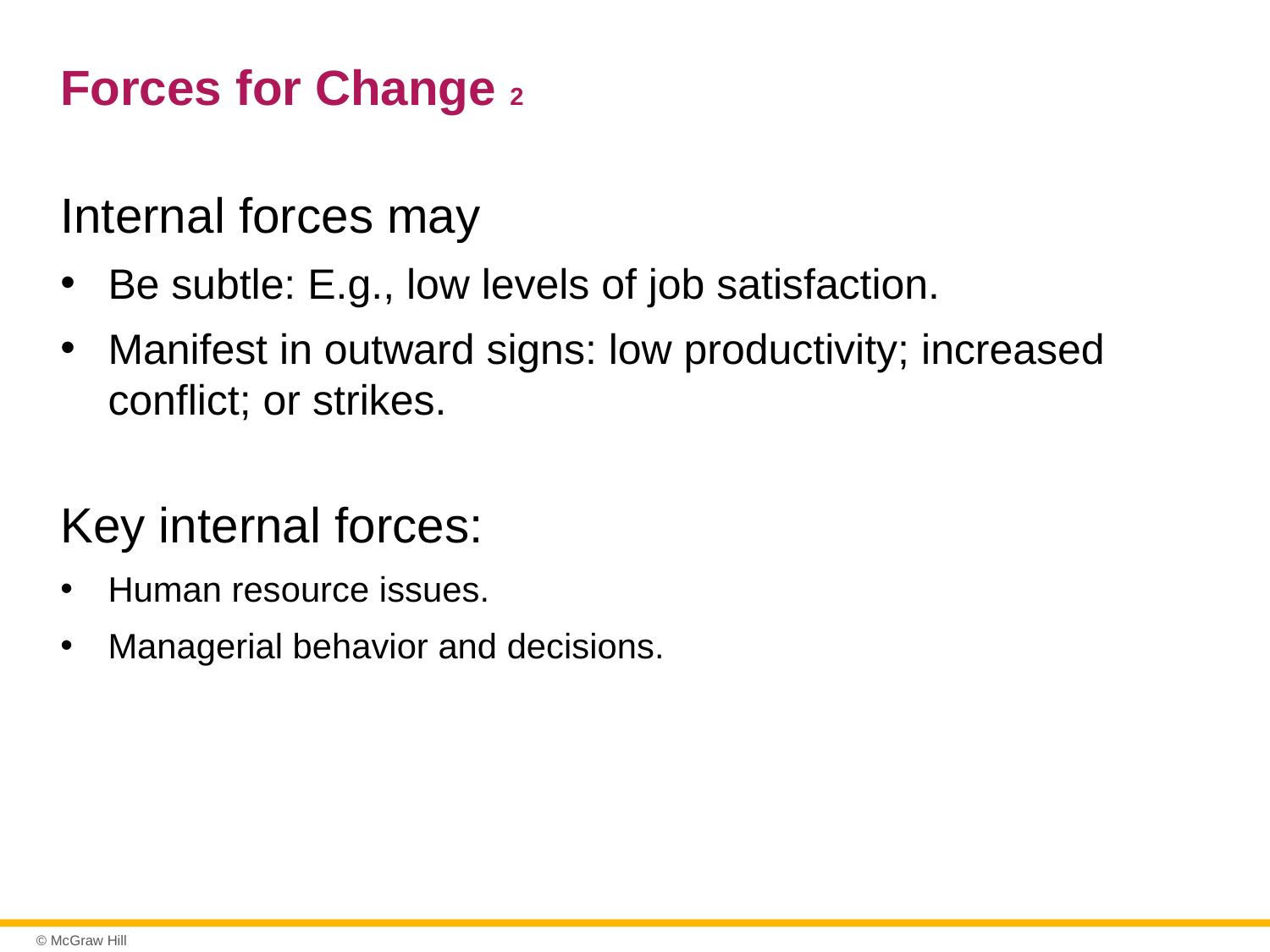

# Forces for Change 2
Internal forces may
Be subtle: E.g., low levels of job satisfaction.
Manifest in outward signs: low productivity; increased conflict; or strikes.

Key internal forces:
Human resource issues.
Managerial behavior and decisions.